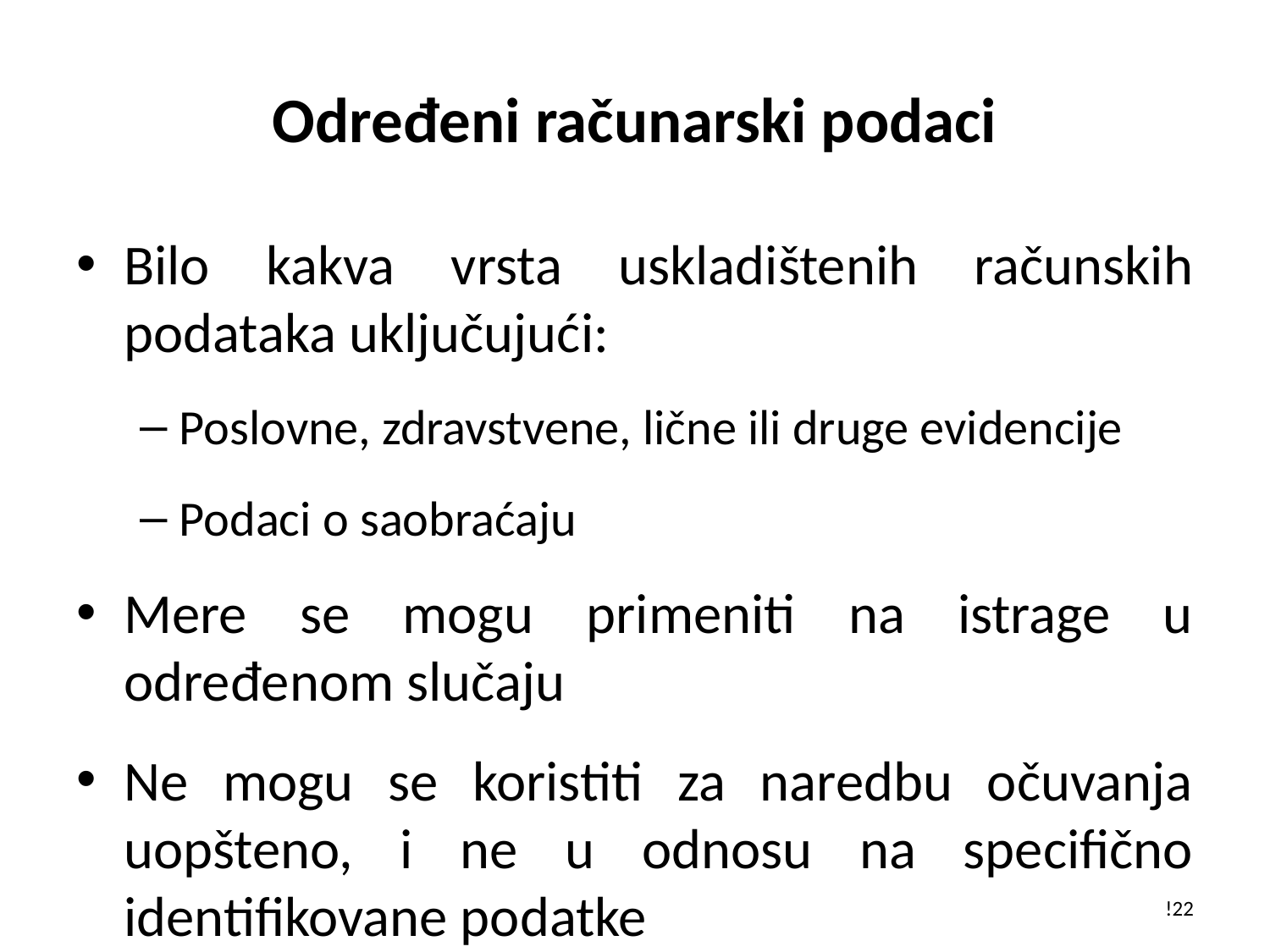

# Određeni računarski podaci
Bilo kakva vrsta uskladištenih računskih podataka uključujući:
Poslovne, zdravstvene, lične ili druge evidencije
Podaci o saobraćaju
Mere se mogu primeniti na istrage u određenom slučaju
Ne mogu se koristiti za naredbu očuvanja uopšteno, i ne u odnosu na specifično identifikovane podatke
!22